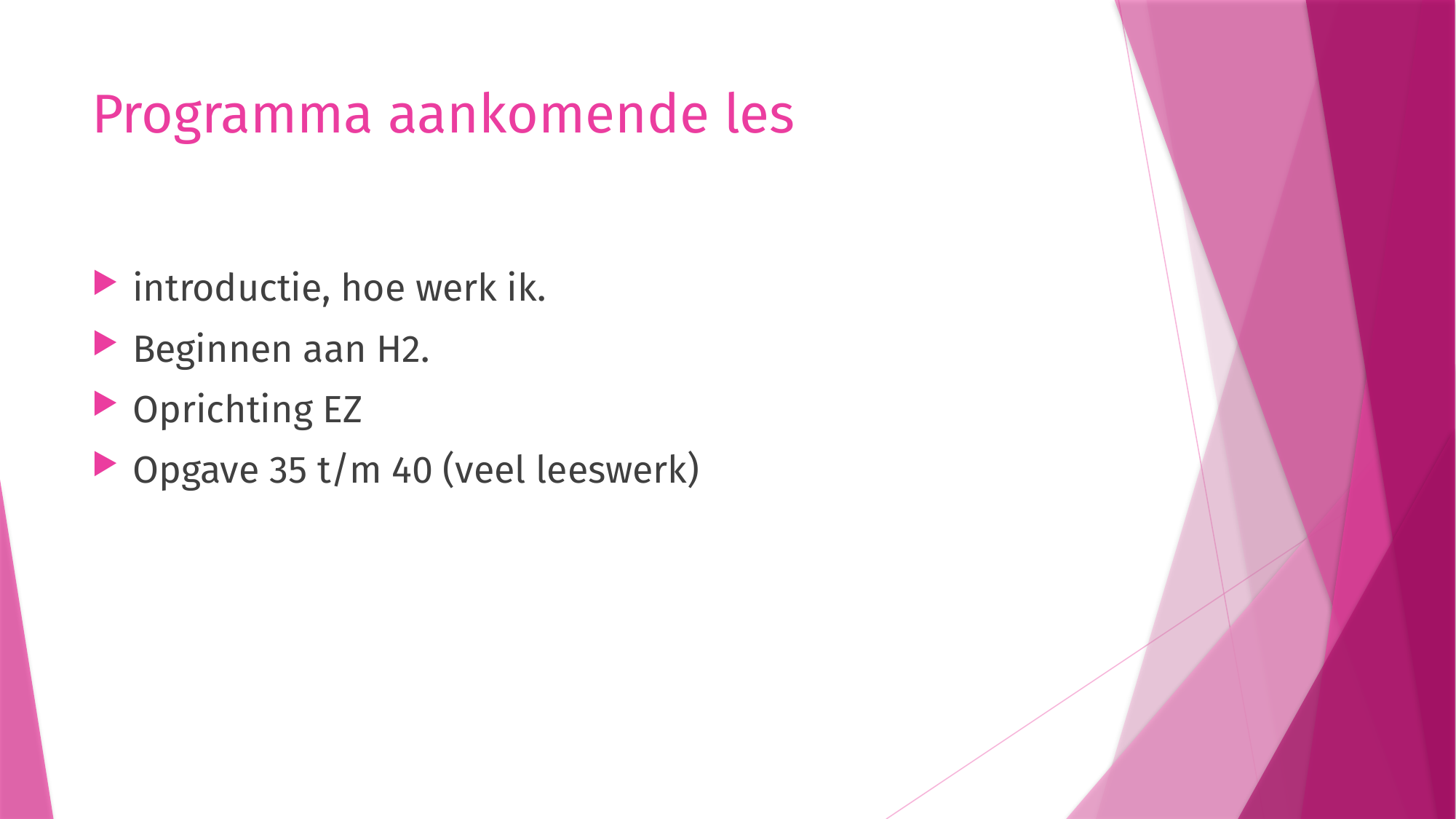

# Programma aankomende les
introductie, hoe werk ik.
Beginnen aan H2.
Oprichting EZ
Opgave 35 t/m 40 (veel leeswerk)